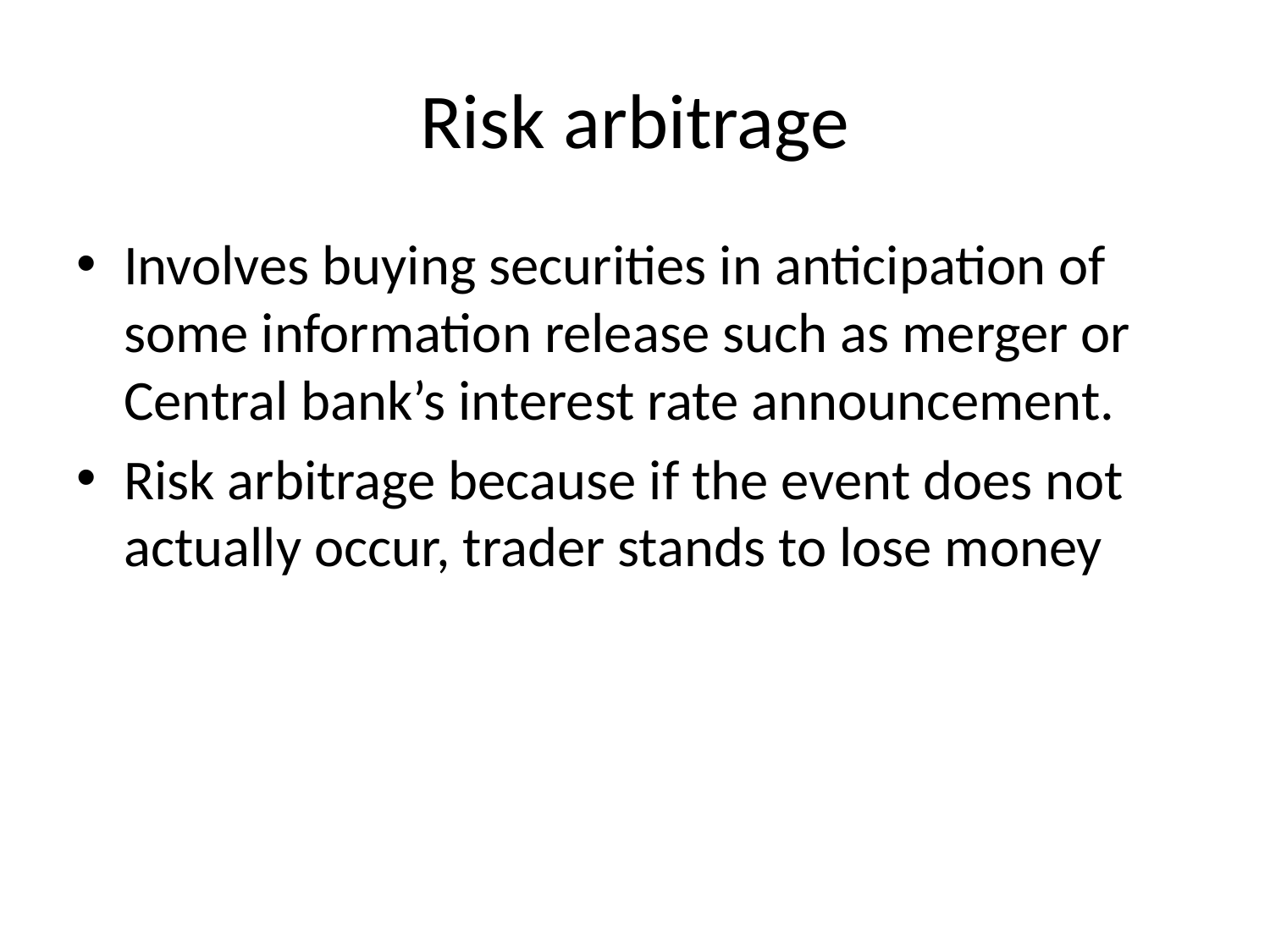

# Risk arbitrage
Involves buying securities in anticipation of some information release such as merger or Central bank’s interest rate announcement.
Risk arbitrage because if the event does not actually occur, trader stands to lose money